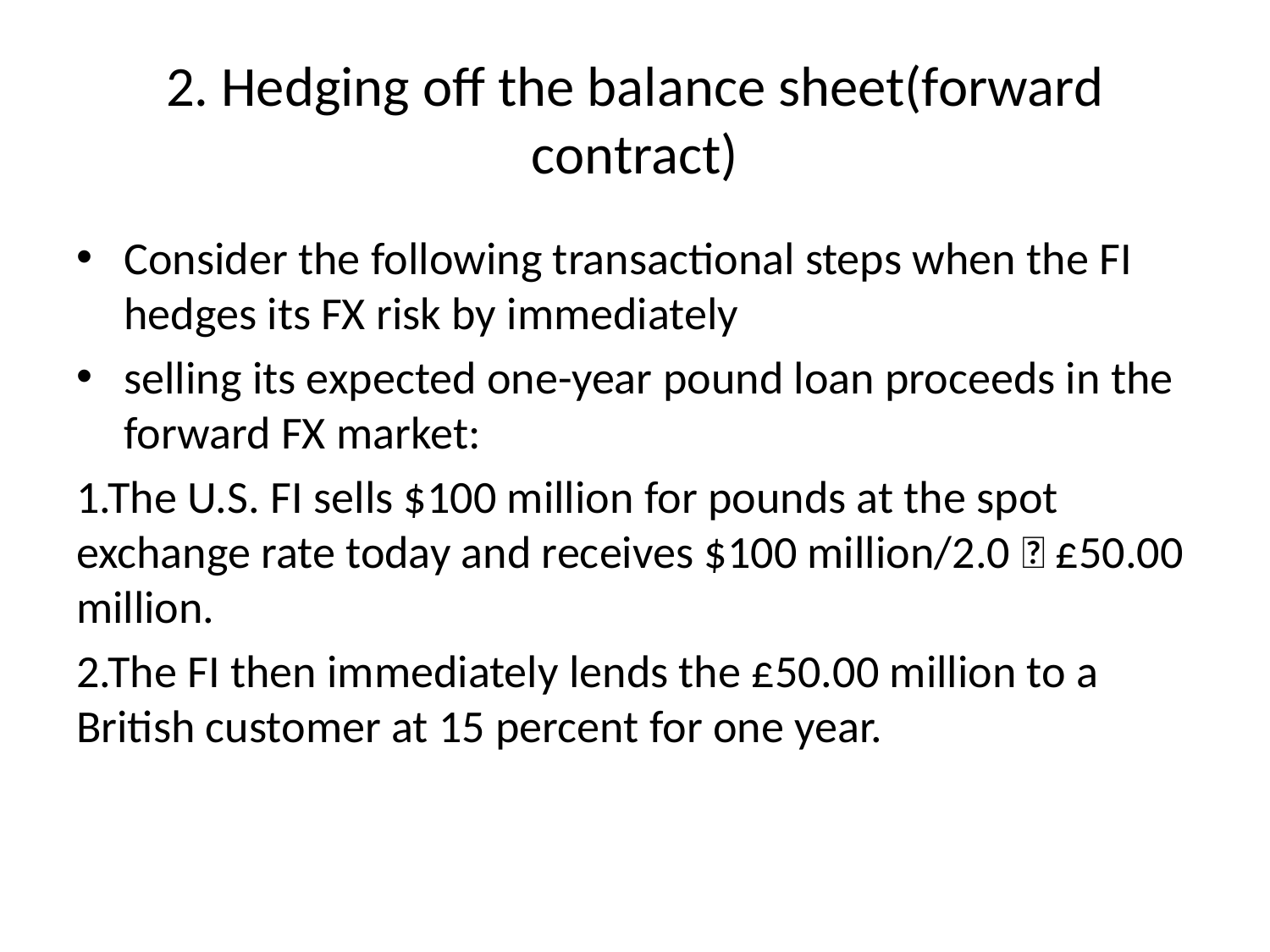

# 2. Hedging off the balance sheet(forward contract)
Consider the following transactional steps when the FI hedges its FX risk by immediately
selling its expected one-year pound loan proceeds in the forward FX market:
1.The U.S. FI sells $100 million for pounds at the spot exchange rate today and receives $100 million/2.0 􏰀 £50.00 million.
2.The FI then immediately lends the £50.00 million to a British customer at 15 percent for one year.